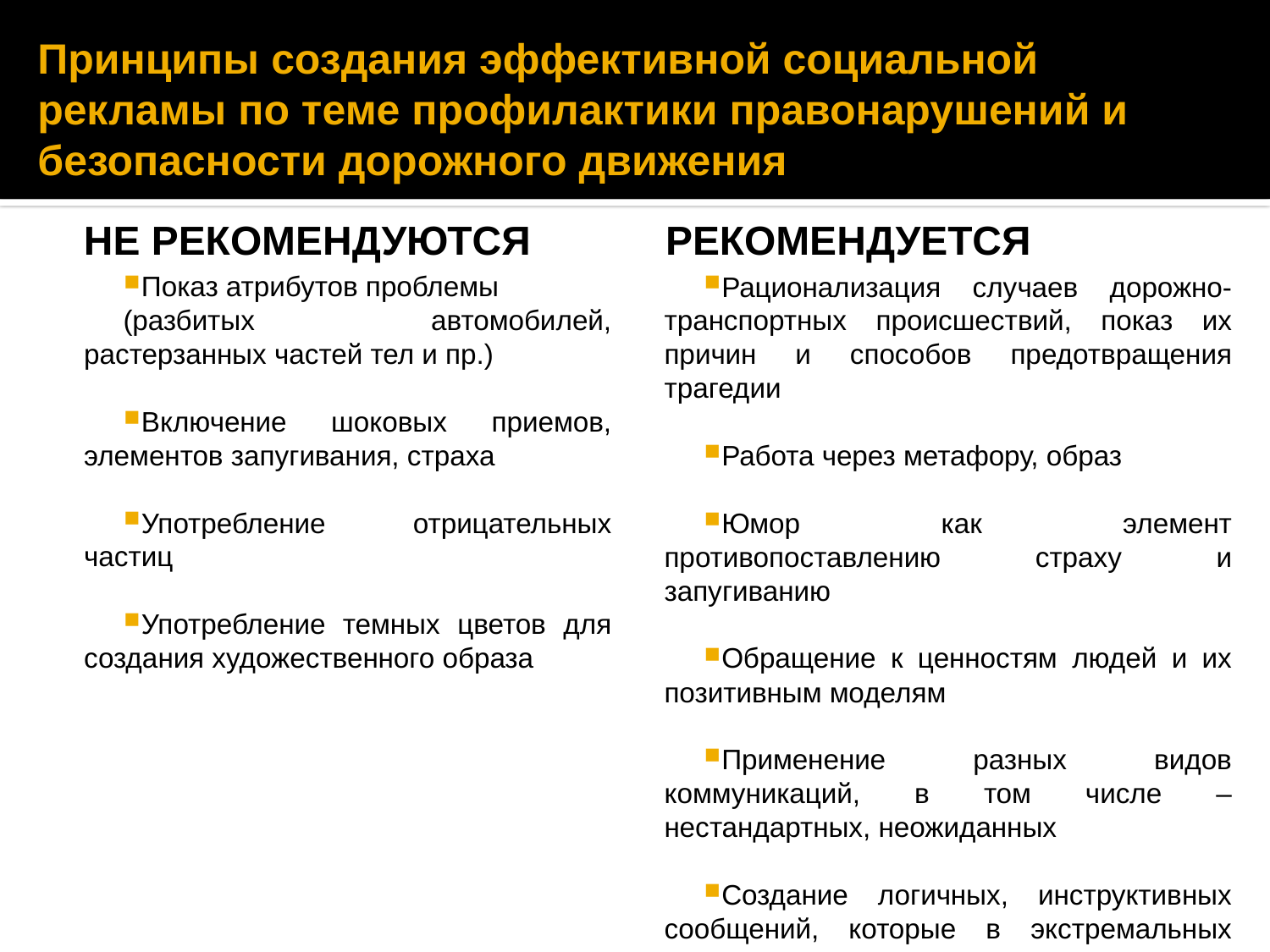

# Принципы создания эффективной социальной рекламы по теме профилактики правонарушений и безопасности дорожного движения
Не рекомендуются
рекомендуется
Показ атрибутов проблемы
(разбитых автомобилей, растерзанных частей тел и пр.)

Включение шоковых приемов, элементов запугивания, страха

Употребление отрицательных частиц

Употребление темных цветов для создания художественного образа
Рационализация случаев дорожно-транспортных происшествий, показ их причин и способов предотвращения трагедии

Работа через метафору, образ

Юмор как элемент противопоставлению страху и запугиванию

Обращение к ценностям людей и их позитивным моделям

Применение разных видов коммуникаций, в том числе – нестандартных, неожиданных

Создание логичных, инструктивных сообщений, которые в экстремальных ситуациях легко всплывают в памяти.